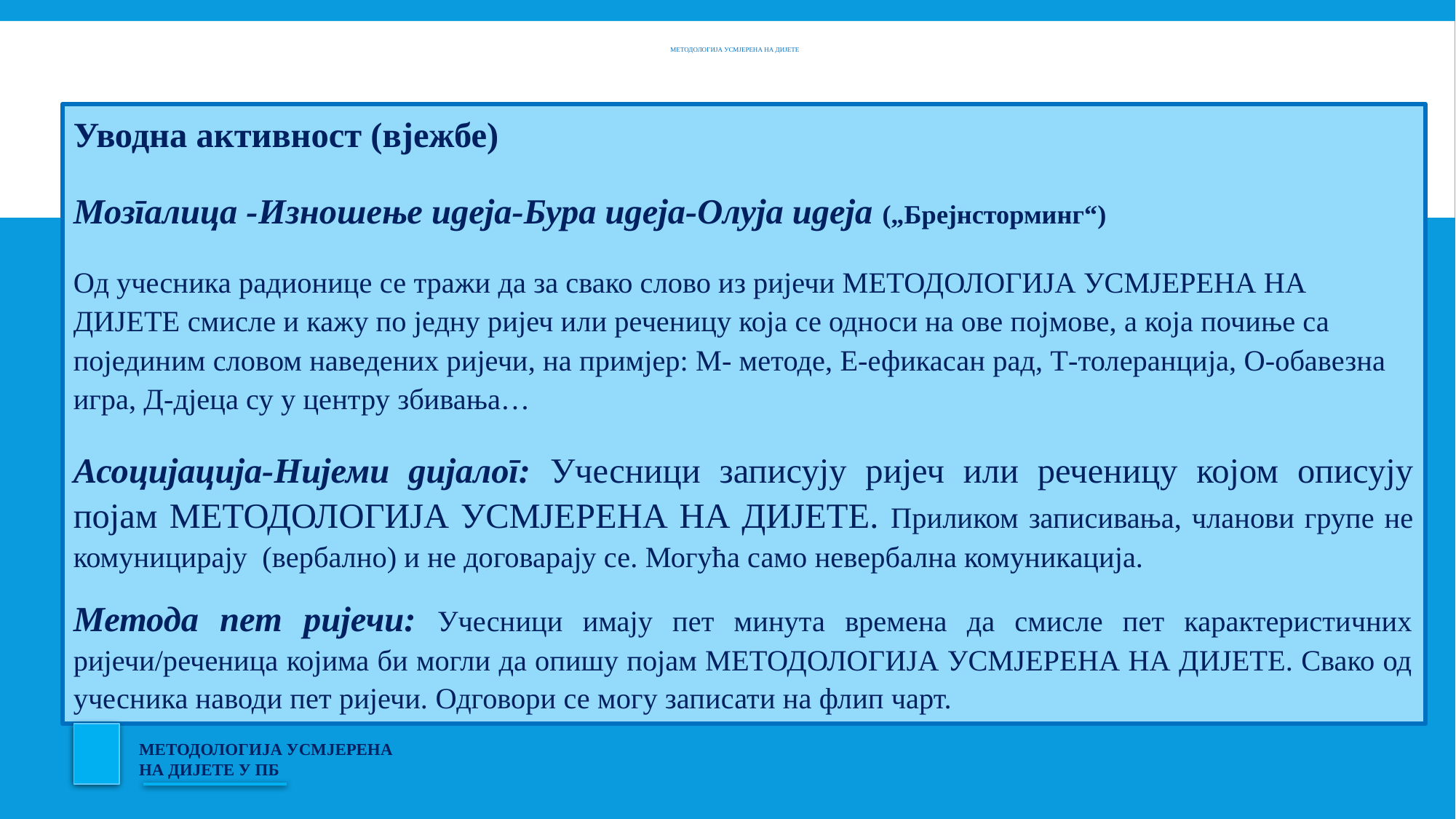

# методологијА усмјеренА на дијете
Уводна активност (вјежбе)
Мозгалица -Изношење идеја-Бура идеја-Олуја идеја („Брејнсторминг“)
Од учесника радионице се тражи да за свако слово из ријечи МЕТОДОЛОГИЈА УСМЈЕРЕНА НА ДИЈЕТЕ смисле и кажу по једну ријеч или реченицу која се односи на ове појмове, а која почиње са појединим словом наведених ријечи, на примјер: М- методе, Е-ефикасан рад, Т-толеранција, О-обавезна игра, Д-дјеца су у центру збивања…
Асоцијација-Нијеми дијалог: Учесници записују ријеч или реченицу којом описују појам МЕТОДОЛОГИЈА УСМЈЕРЕНА НА ДИЈЕТЕ. Приликом записивања, чланови групе не комуницирају  (вербално) и не договарају се. Могућа само невербална комуникација.
Метода пет ријечи: Учесници имају пет минута времена да смисле пет карактеристичних ријечи/реченица којима би могли да опишу појам МЕТОДОЛОГИЈА УСМЈЕРЕНА НА ДИЈЕТЕ. Свако од учесника наводи пет ријечи. Одговори се могу записати на флип чарт.

МЕТОДОЛОГИЈА УСМЈЕРЕНА  НА ДИЈЕТЕ У ПБ